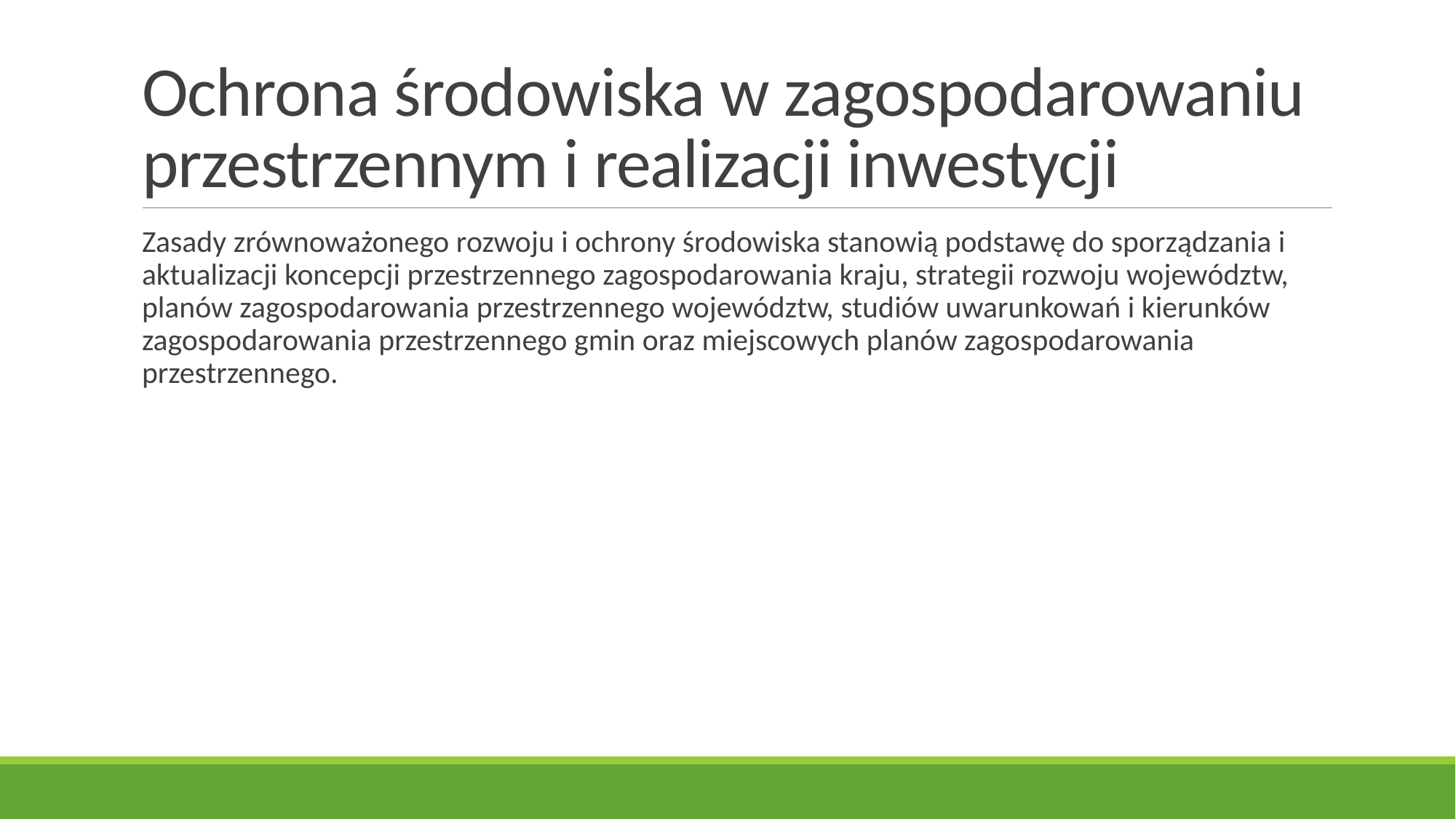

# Ochrona środowiska w zagospodarowaniu przestrzennym i realizacji inwestycji
Zasady zrównoważonego rozwoju i ochrony środowiska stanowią podstawę do sporządzania i aktualizacji koncepcji przestrzennego zagospodarowania kraju, strategii rozwoju województw, planów zagospodarowania przestrzennego województw, studiów uwarunkowań i kierunków zagospodarowania przestrzennego gmin oraz miejscowych planów zagospodarowania przestrzennego.